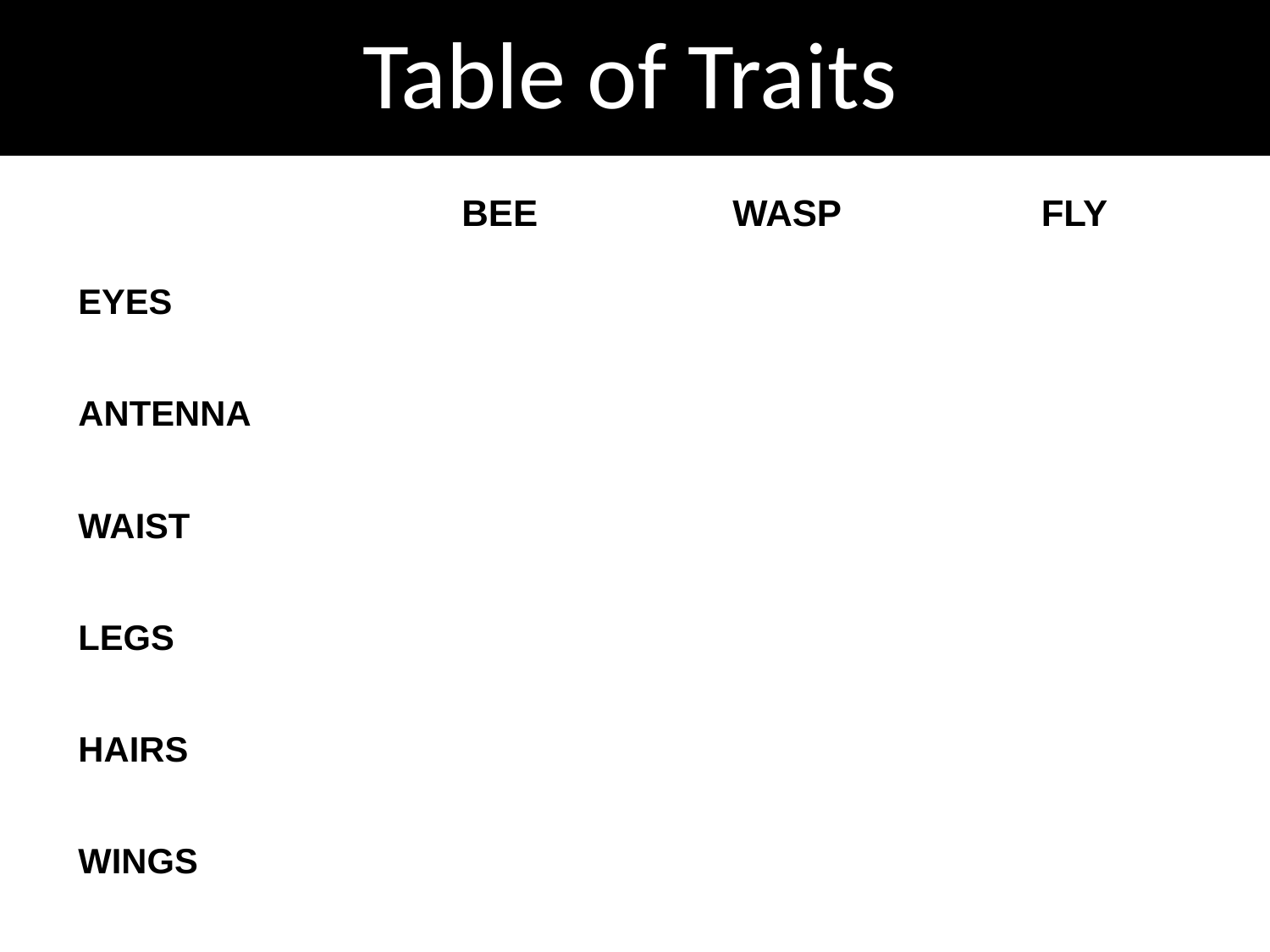

Table of Traits
Bee ID
|  | BEE | WASP | FLY |
| --- | --- | --- | --- |
| EYES |  |  |  |
| ANTENNA |  |  |  |
| WAIST |  |  |  |
| LEGS |  |  |  |
| HAIRS |  |  |  |
| WINGS |  |  |  |